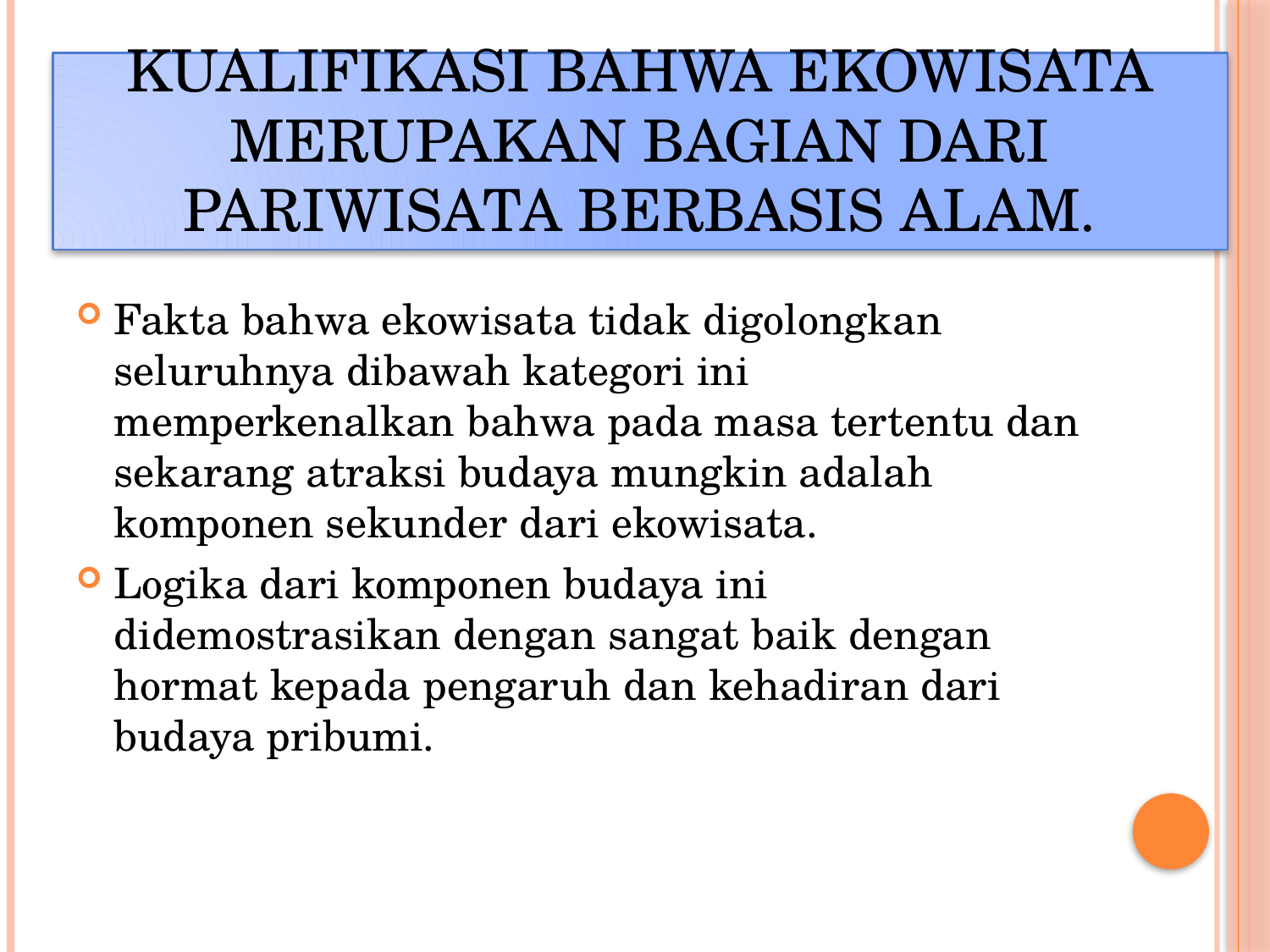

# Kualifikasi bahwa ekowisata merupakan bagian dari Pariwisata berbasis alam.
Fakta bahwa ekowisata tidak digolongkan seluruhnya dibawah kategori ini memperkenalkan bahwa pada masa tertentu dan sekarang atraksi budaya mungkin adalah komponen sekunder dari ekowisata.
Logika dari komponen budaya ini didemostrasikan dengan sangat baik dengan hormat kepada pengaruh dan kehadiran dari budaya pribumi.